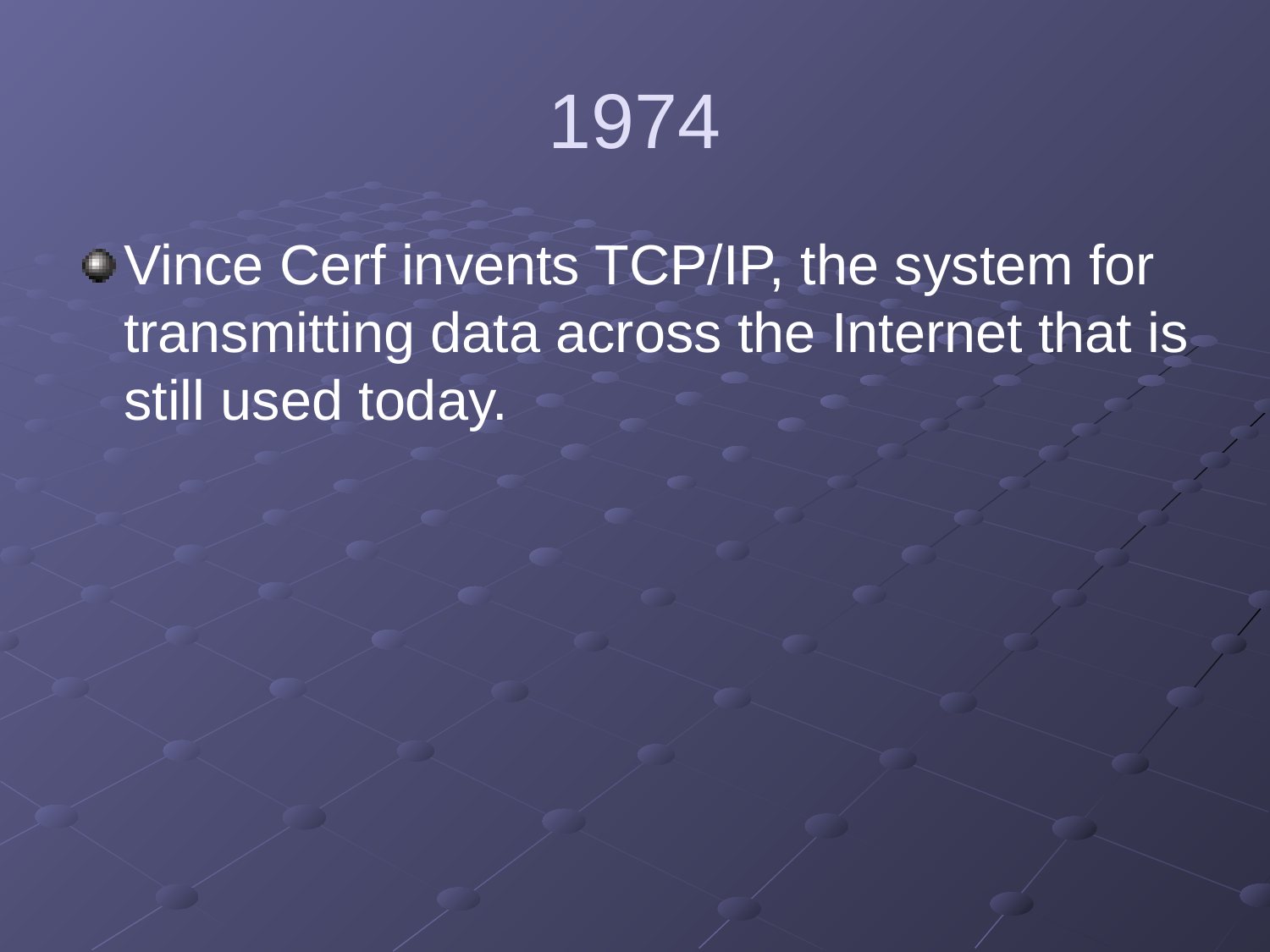

# 1974
Vince Cerf invents TCP/IP, the system for transmitting data across the Internet that is still used today.